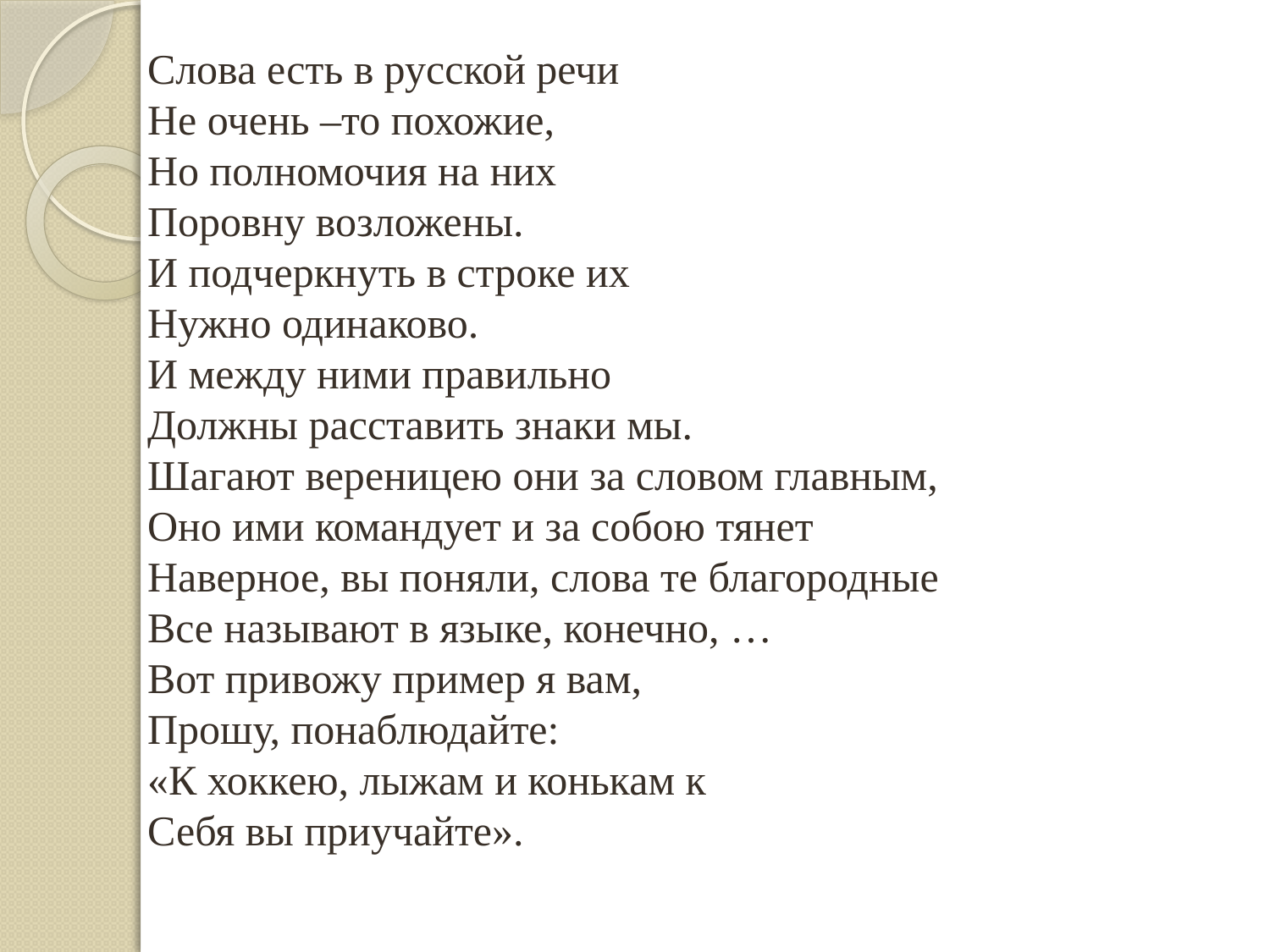

# Слова есть в русской речи Не очень –то похожие, Но полномочия на них Поровну возложены. И подчеркнуть в строке их Нужно одинаково. И между ними правильно Должны расставить знаки мы. Шагают вереницею они за словом главным, Оно ими командует и за собою тянет Наверное, вы поняли, слова те благородные Все называют в языке, конечно, … Вот привожу пример я вам, Прошу, понаблюдайте: «К хоккею, лыжам и конькам к Себя вы приучайте».